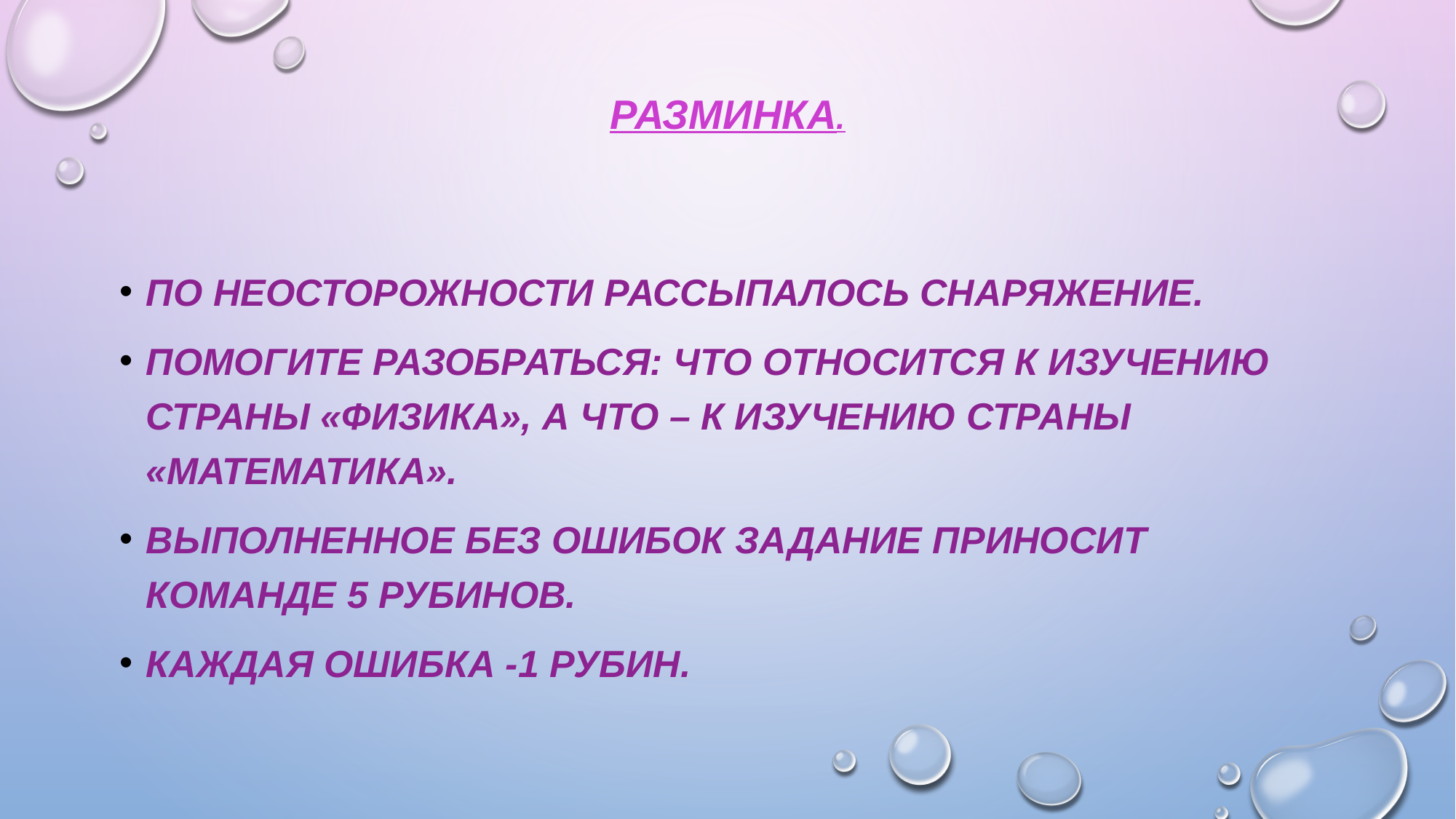

# Разминка.

По неосторожности рассыпалось снаряжение.
Помогите разобраться: что относится к изучению страны «физика», а что – к изучению страны «математика».
Выполненное без ошибок задание приносит команде 5 рубинов.
Каждая ошибка -1 рубин.